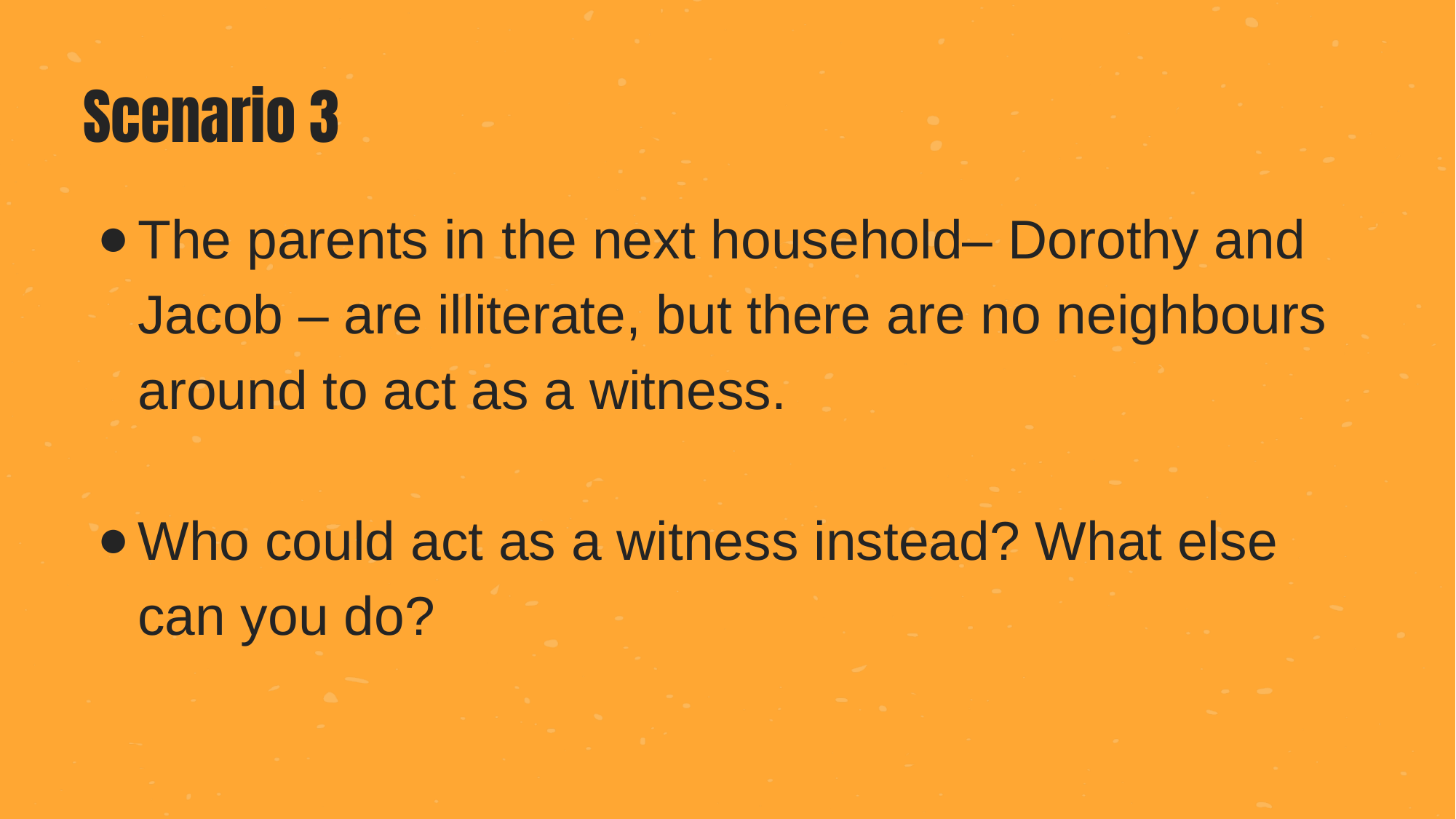

Scenario 3
The parents in the next household– Dorothy and Jacob – are illiterate, but there are no neighbours around to act as a witness.

Who could act as a witness instead? What else can you do?